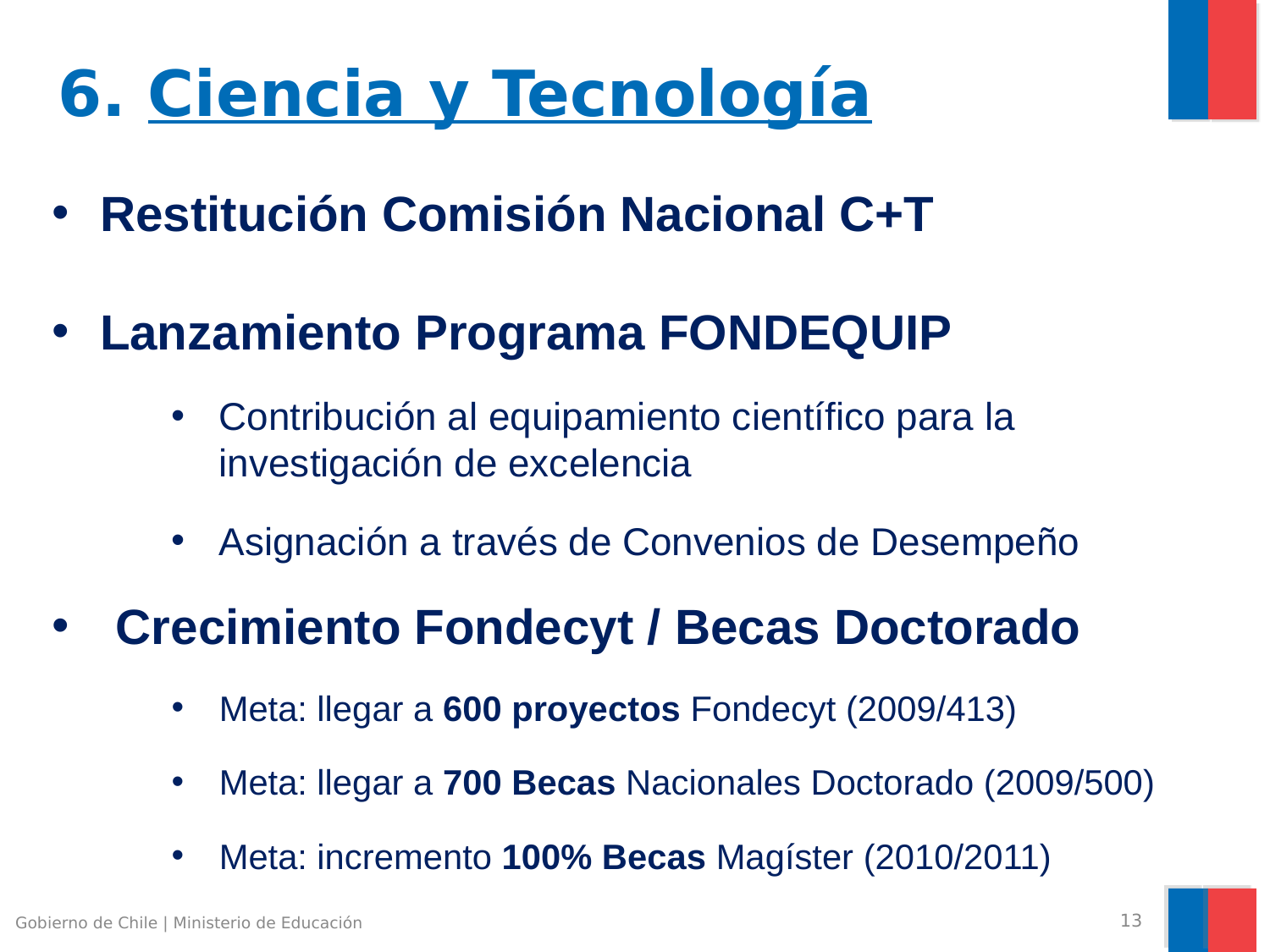

# 6. Ciencia y Tecnología
Restitución Comisión Nacional C+T

Lanzamiento Programa FONDEQUIP
Contribución al equipamiento científico para la investigación de excelencia
Asignación a través de Convenios de Desempeño
Crecimiento Fondecyt / Becas Doctorado
Meta: llegar a 600 proyectos Fondecyt (2009/413)
Meta: llegar a 700 Becas Nacionales Doctorado (2009/500)
Meta: incremento 100% Becas Magíster (2010/2011)

Gobierno de Chile | Ministerio de Educación
13